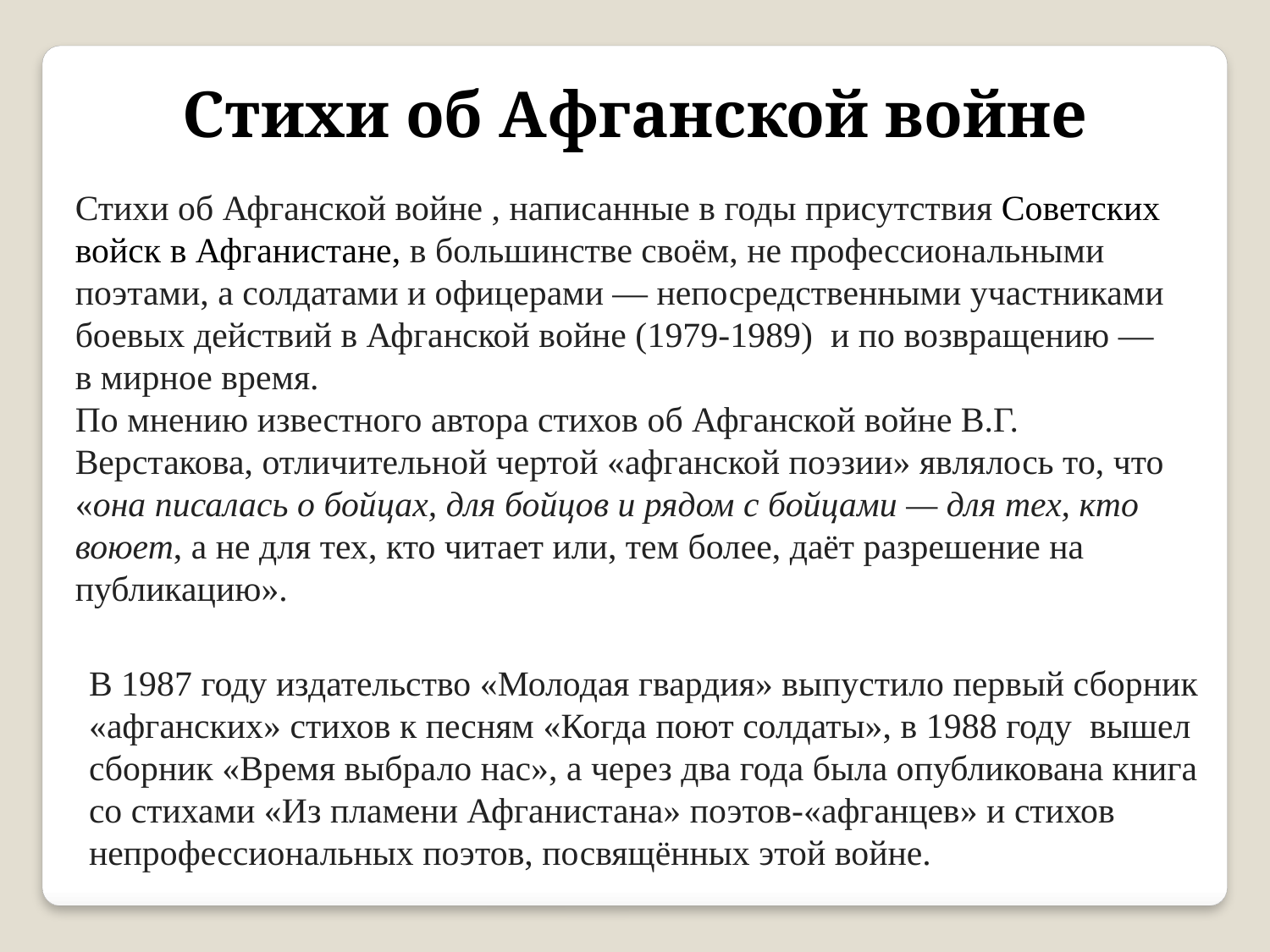

Стихи об Афганской войне
Стихи об Афганской войне , написанные в годы присутствия Советских войск в Афганистане, в большинстве своём, не профессиональными поэтами, а солдатами и офицерами — непосредственными участниками боевых действий в Афганской войне (1979-1989)  и по возвращению — в мирное время.
По мнению известного автора стихов об Афганской войне В.Г. Верстакова, отличительной чертой «афганской поэзии» являлось то, что «она писалась о бойцах, для бойцов и рядом с бойцами — для тех, кто воюет, а не для тех, кто читает или, тем более, даёт разрешение на публикацию».
В 1987 году издательство «Молодая гвардия» выпустило первый сборник «афганских» стихов к песням «Когда поют солдаты», в 1988 году  вышел сборник «Время выбрало нас», а через два года была опубликована книга со стихами «Из пламени Афганистана» поэтов-«афганцев» и стихов непрофессиональных поэтов, посвящённых этой войне.